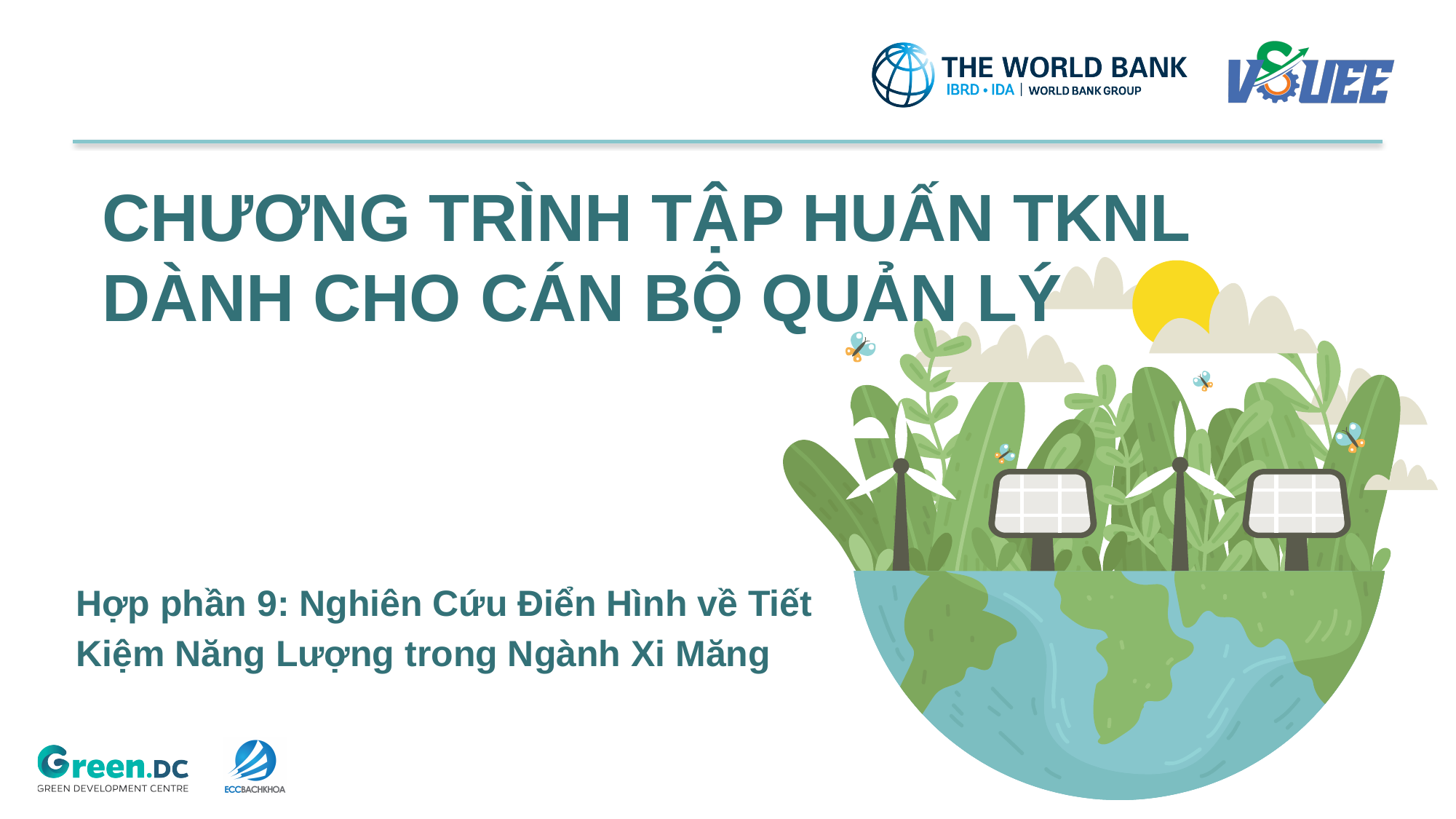

CHƯƠNG TRÌNH TẬP HUẤN TKNL DÀNH CHO CÁN BỘ QUẢN LÝ

Hợp phần 9: Nghiên Cứu Điển Hình về Tiết Kiệm Năng Lượng trong Ngành Xi Măng